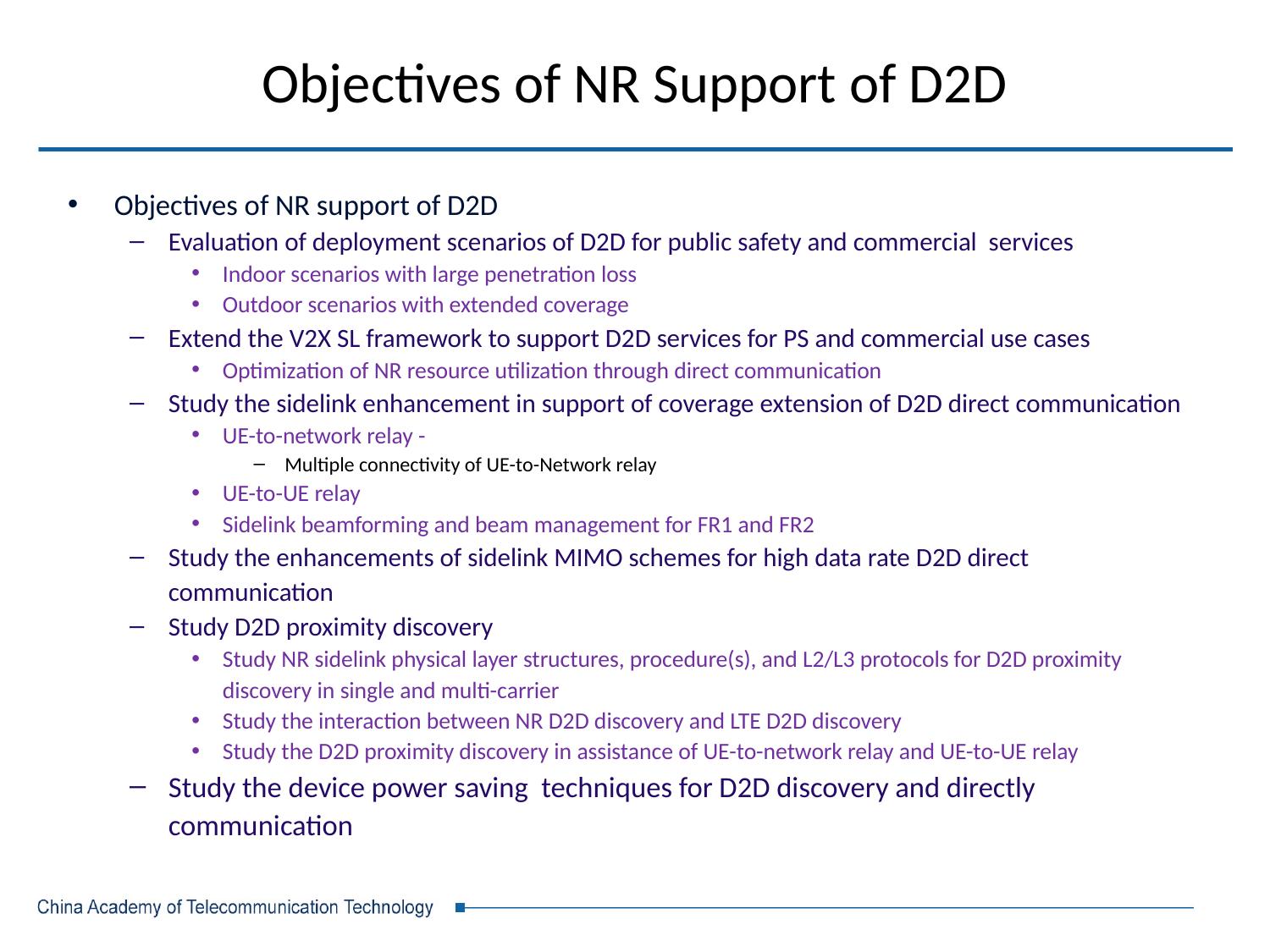

# Objectives of NR Support of D2D
Objectives of NR support of D2D
Evaluation of deployment scenarios of D2D for public safety and commercial  services
Indoor scenarios with large penetration loss
Outdoor scenarios with extended coverage
Extend the V2X SL framework to support D2D services for PS and commercial use cases
Optimization of NR resource utilization through direct communication
Study the sidelink enhancement in support of coverage extension of D2D direct communication
UE-to-network relay -
Multiple connectivity of UE-to-Network relay
UE-to-UE relay
Sidelink beamforming and beam management for FR1 and FR2
Study the enhancements of sidelink MIMO schemes for high data rate D2D direct communication
Study D2D proximity discovery
Study NR sidelink physical layer structures, procedure(s), and L2/L3 protocols for D2D proximity discovery in single and multi-carrier
Study the interaction between NR D2D discovery and LTE D2D discovery
Study the D2D proximity discovery in assistance of UE-to-network relay and UE-to-UE relay
Study the device power saving  techniques for D2D discovery and directly communication